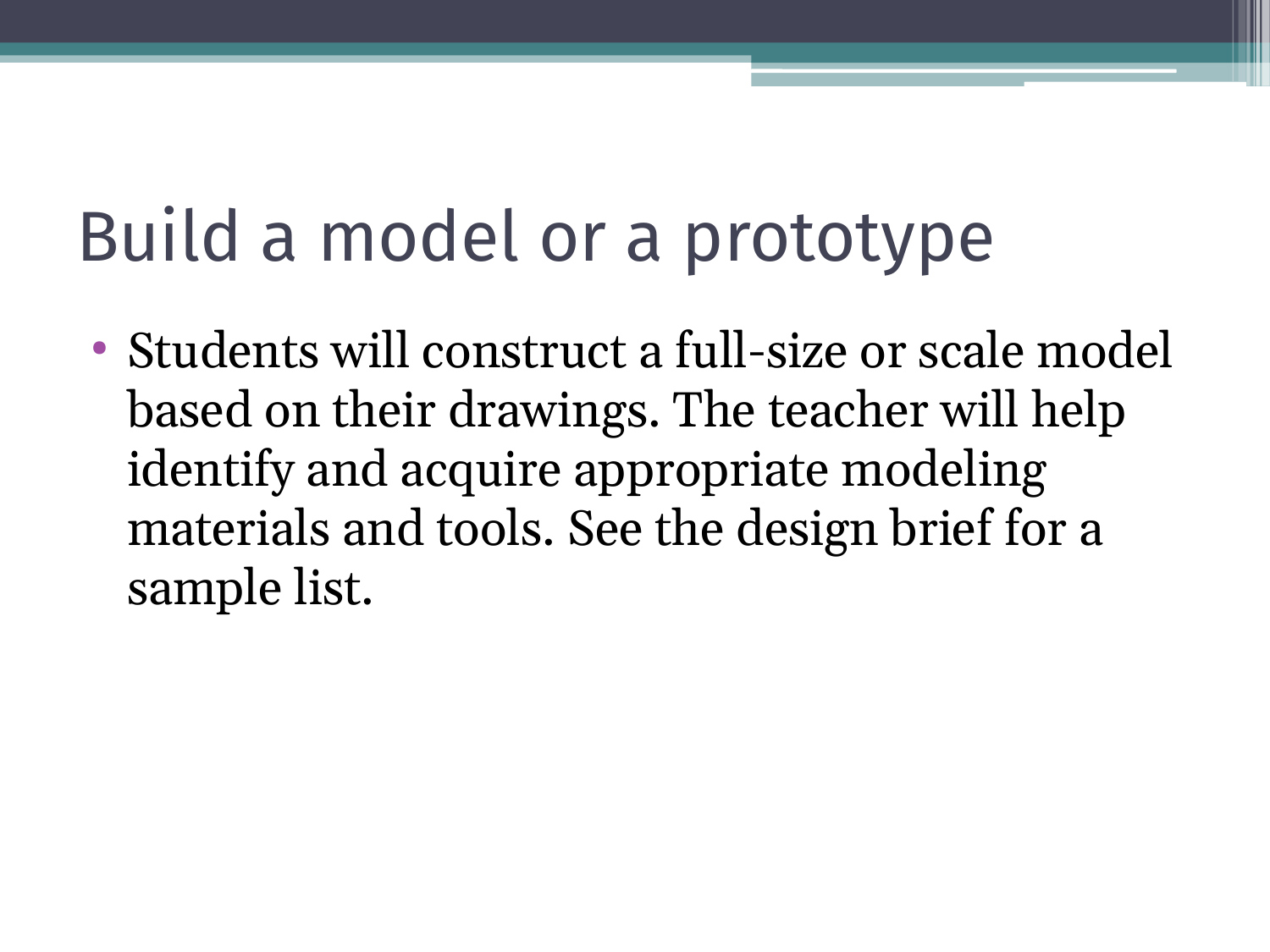

# Build a model or a prototype
Students will construct a full-size or scale model based on their drawings. The teacher will help identify and acquire appropriate modeling materials and tools. See the design brief for a sample list.